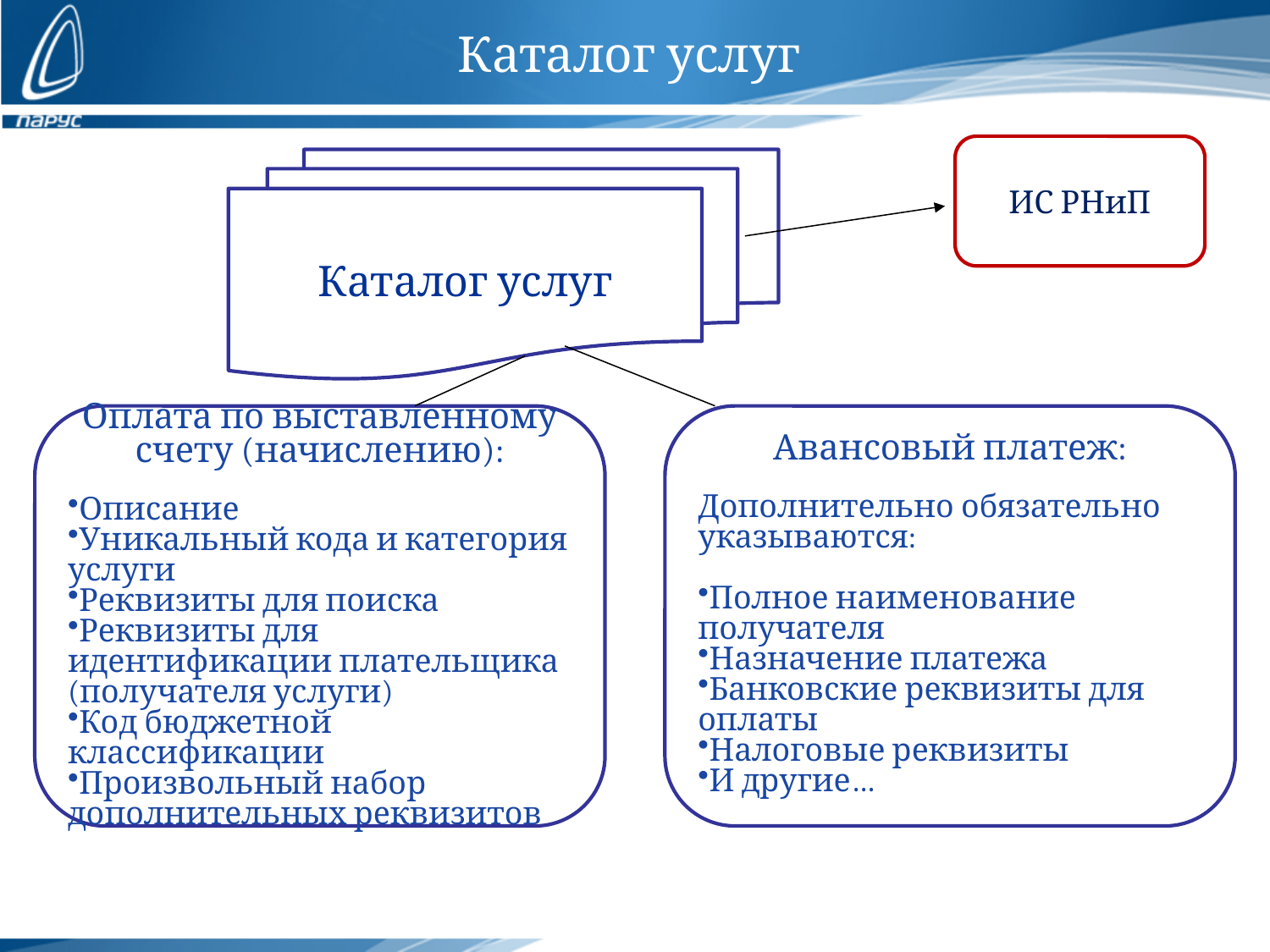

Каталог услуг
ИС РНиП
Каталог услуг

Оплата по выставленному счету (начислению):

Описание
Уникальный кода и категория услуги
Реквизиты для поиска
Реквизиты для идентификации плательщика (получателя услуги)
Код бюджетной классификации
Произвольный набор дополнительных реквизитов
Авансовый платеж:

Дополнительно обязательно указываются:

Полное наименование получателя
Назначение платежа
Банковские реквизиты для оплаты
Налоговые реквизиты
И другие…